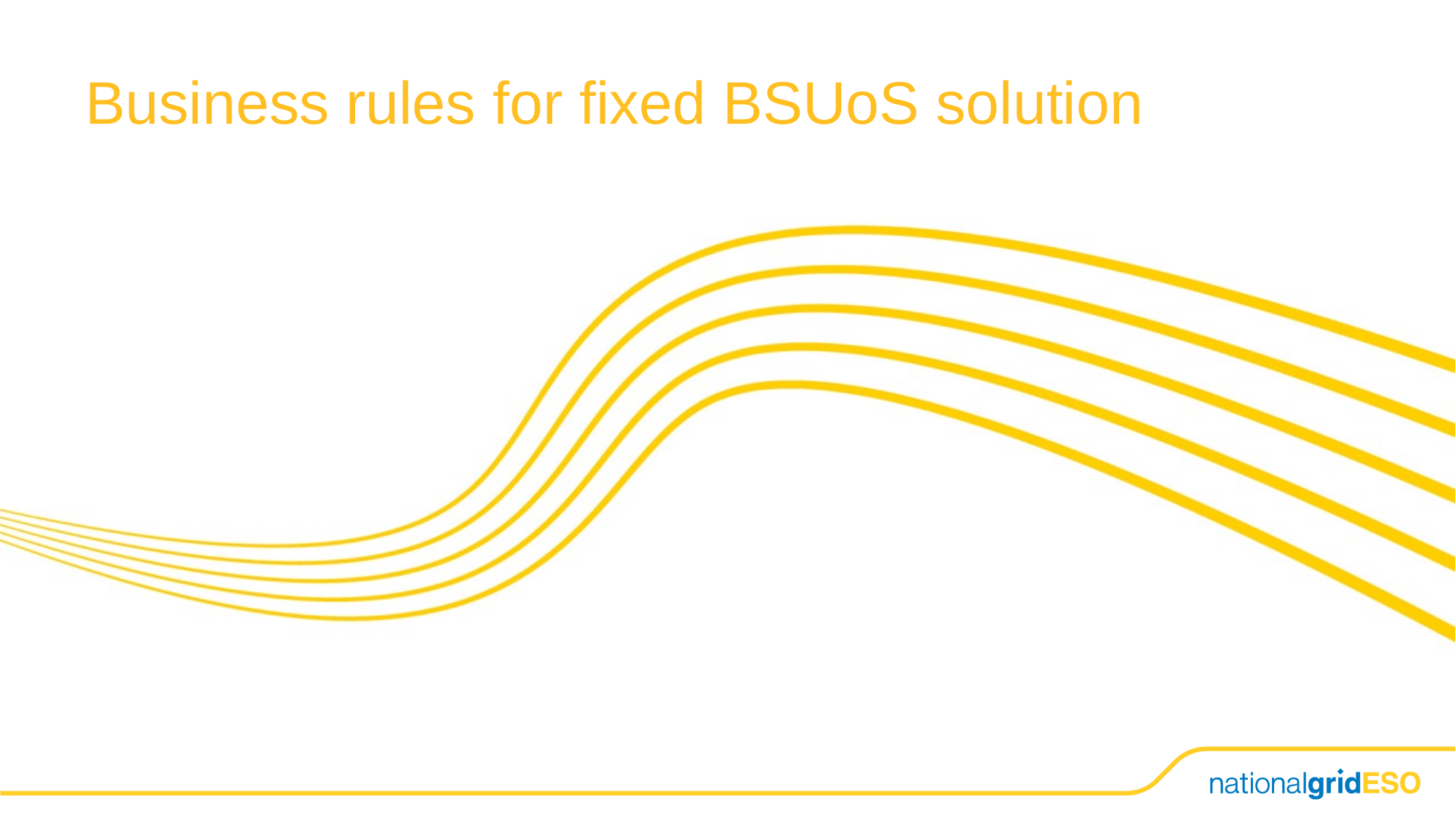

# Business rules for fixed BSUoS solution